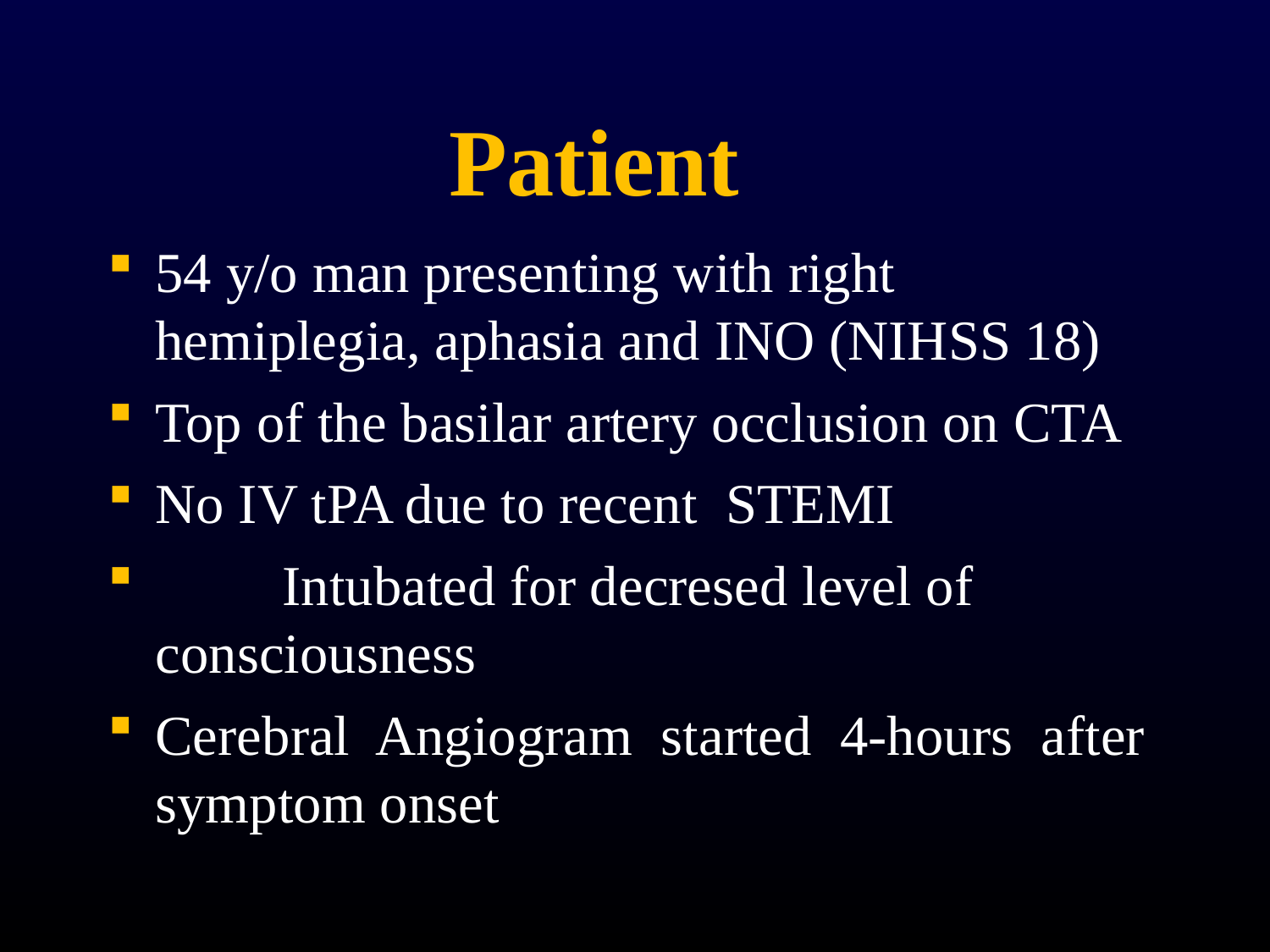

Patient
54 y/o man presenting with right hemiplegia, aphasia and INO (NIHSS 18)
Top of the basilar artery occlusion on CTA
No IV tPA due to recent  STEMI
	Intubated for decresed level of consciousness
Cerebral  Angiogram  started  4-hours  after symptom onset